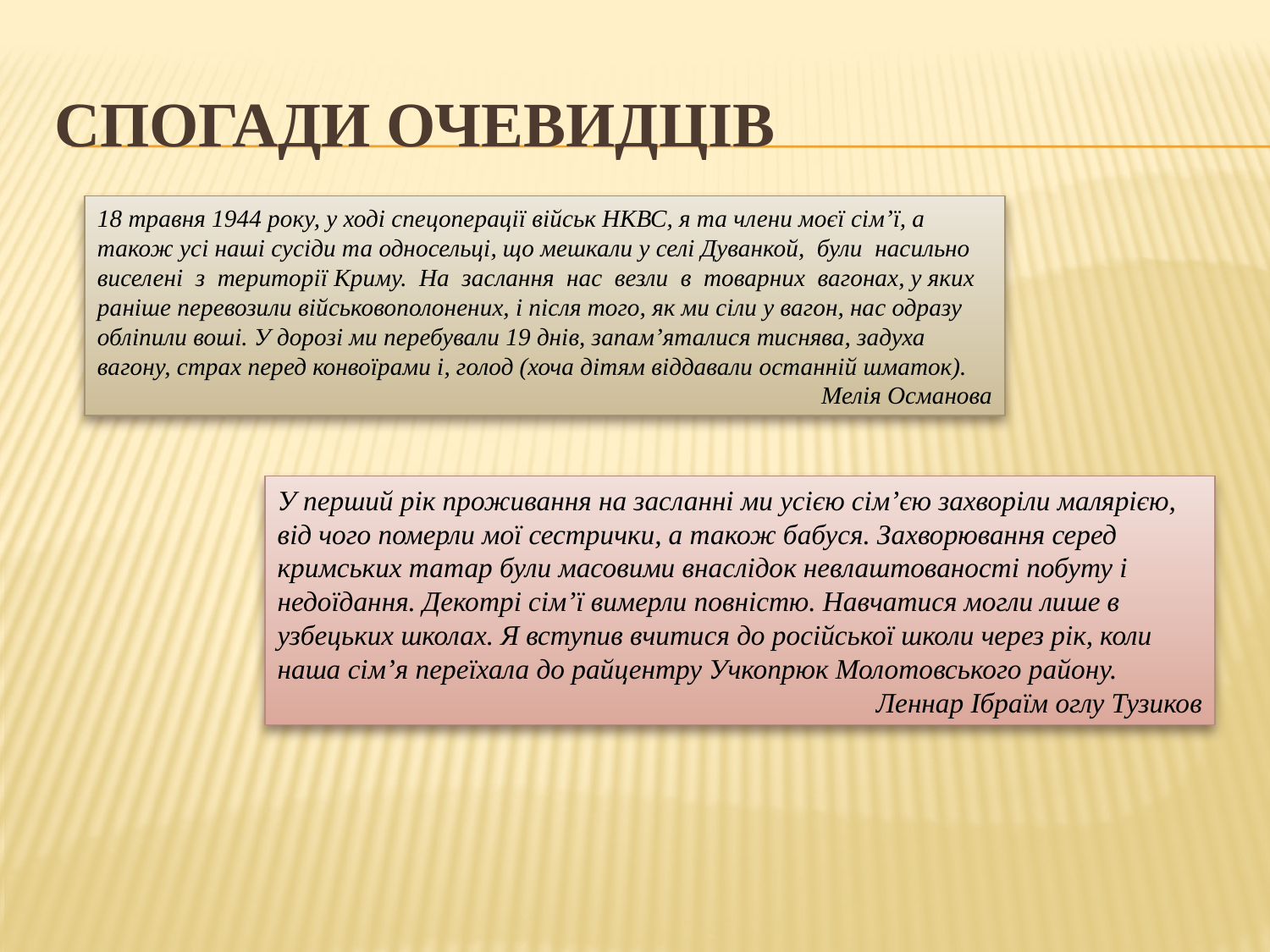

# Спогади очевидців
18 травня 1944 року, у ході спецоперації військ НКВС, я та члени моєї сім’ї, а також усі наші сусіди та односельці, що мешкали у селі Дуванкой,  були  насильно  виселені  з  території Криму.  На  заслання  нас  везли  в  товарних  вагонах, у яких раніше перевозили військовополонених, і після того, як ми сіли у вагон, нас одразу обліпили воші. У дорозі ми перебували 19 днів, запам’яталися тиснява, задуха вагону, страх перед конвоїрами і, голод (хоча дітям віддавали останній шматок).
Мелія Османова
У перший рік проживання на засланні ми усією сім’єю захворіли малярією, від чого померли мої сестрички, а також бабуся. Захворювання серед кримських татар були масовими внаслідок невлаштованості побуту і недоїдання. Декотрі сім’ї вимерли повністю. Навчатися могли лише в узбецьких школах. Я вступив вчитися до російської школи через рік, коли наша сім’я переїхала до райцентру Учкопрюк Молотовського району.
Леннар Ібраїм оглу Тузиков